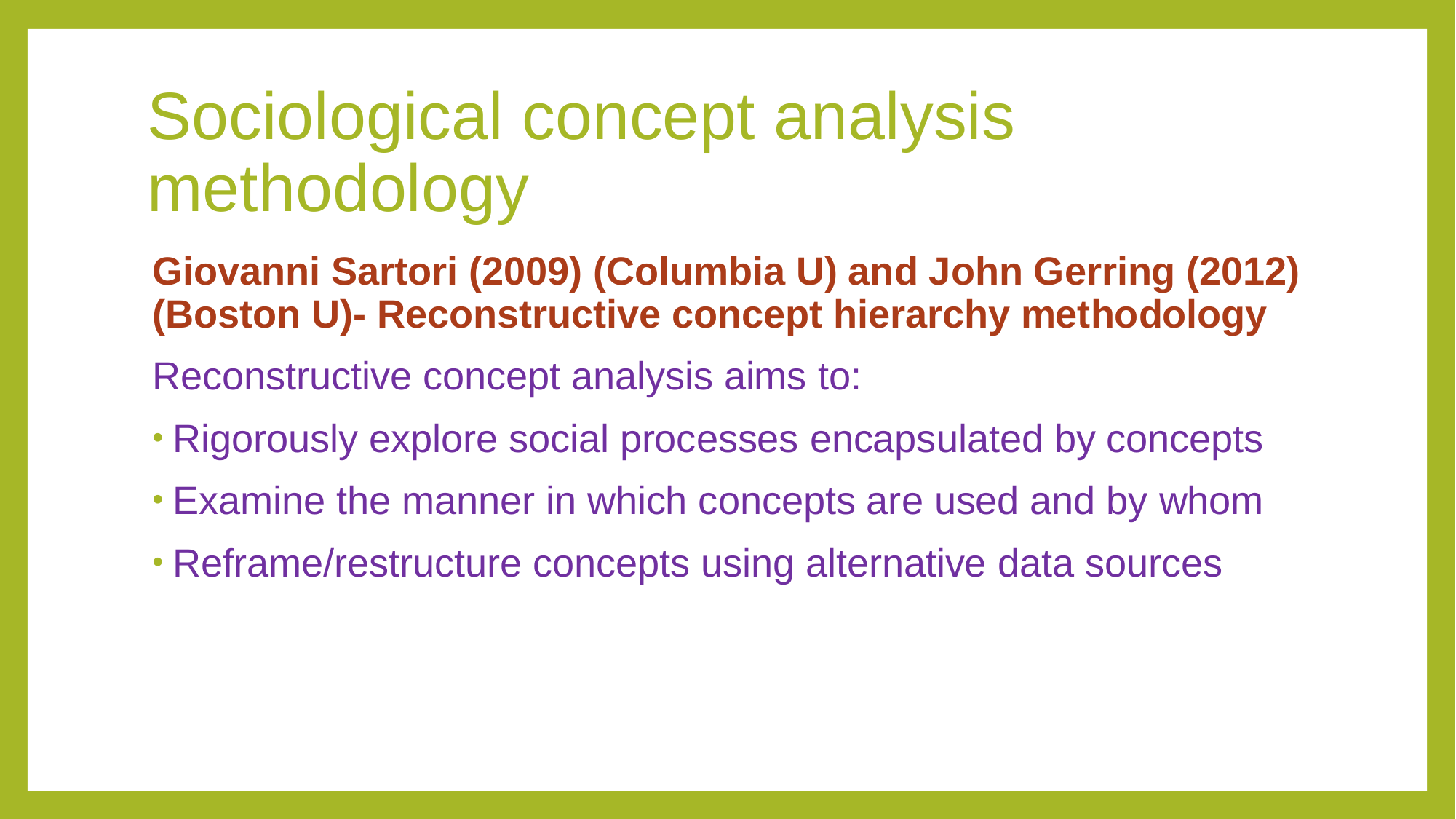

# Sociological concept analysis methodology
Giovanni Sartori (2009) (Columbia U) and John Gerring (2012) (Boston U)- Reconstructive concept hierarchy methodology
Reconstructive concept analysis aims to:
Rigorously explore social processes encapsulated by concepts
Examine the manner in which concepts are used and by whom
Reframe/restructure concepts using alternative data sources